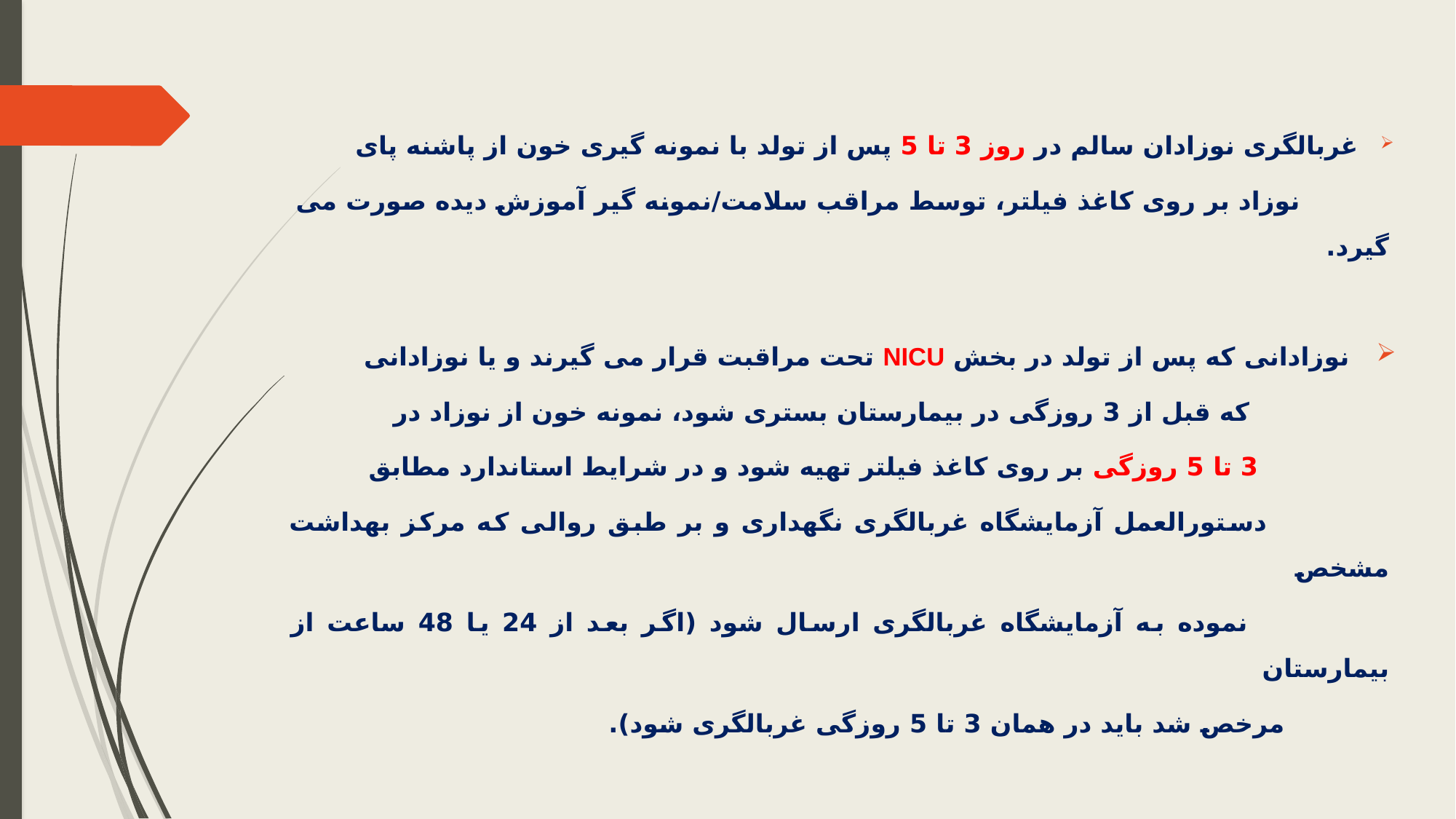

غربالگری نوزادان سالم در روز 3 تا 5 پس از تولد با نمونه گیری خون از پاشنه پای
          نوزاد بر روی کاغذ فیلتر، توسط مراقب سلامت/نمونه گیر آموزش دیده صورت می  گیرد.

 نوزادانی که پس از تولد در بخش NICU تحت مراقبت قرار می گیرند و یا نوزادانی
                که قبل از 3 روزگی در بیمارستان بستری شود، نمونه خون از نوزاد در
               3 تا 5 روزگی بر روی کاغذ فیلتر تهیه شود و در شرایط استاندارد مطابق
           دستورالعمل آزمایشگاه غربالگری نگهداری و بر طبق روالی که مرکز بهداشت مشخص
           نموده به آزمایشگاه غربالگری ارسال شود (اگر بعد از 24 یا 48 ساعت از بیمارستان
            مرخص شد باید در همان 3 تا 5 روزگی غربالگری شود).